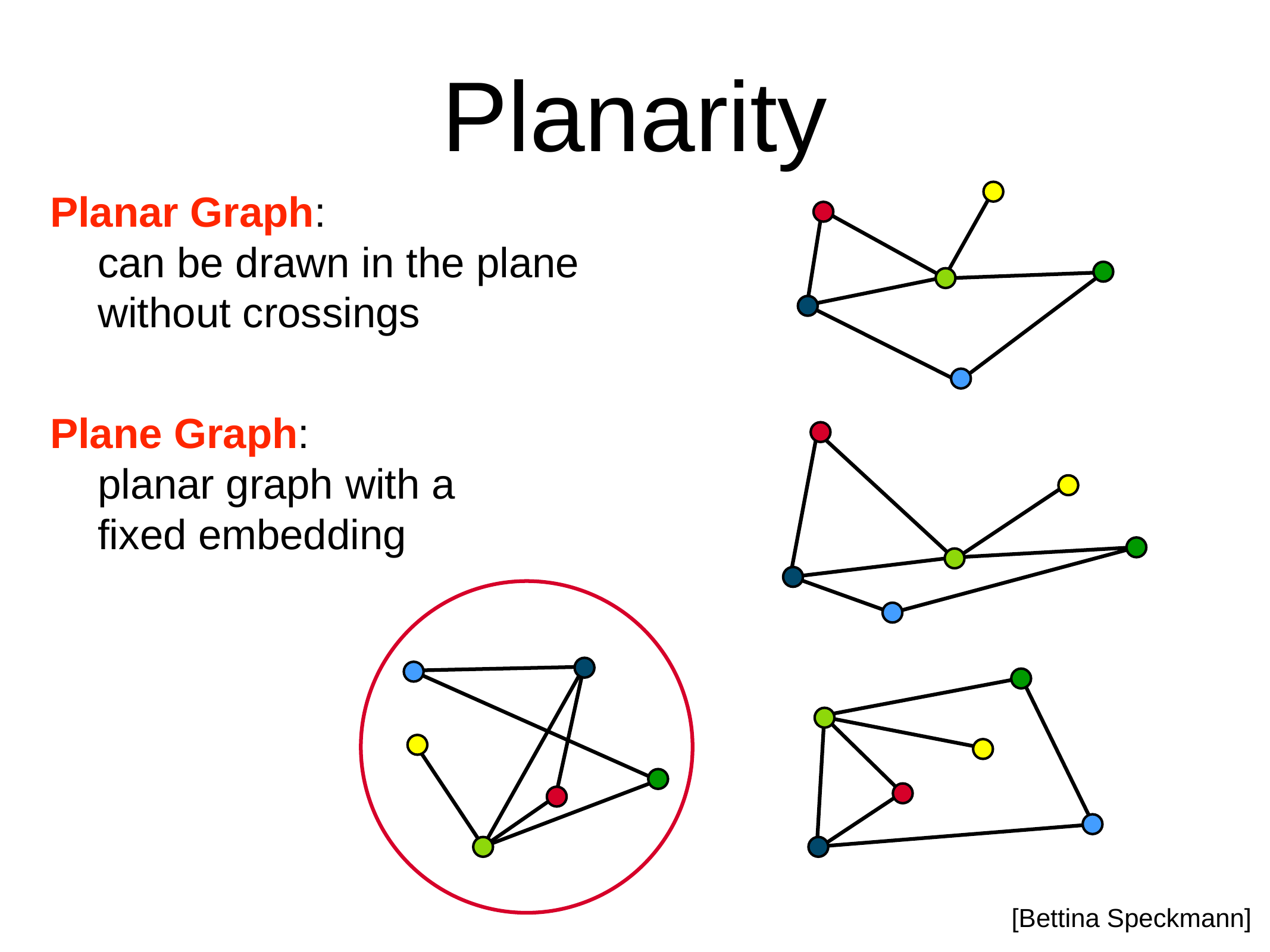

# Planarity
Planar Graph:
can be drawn in the plane without crossings

Plane Graph:
planar graph with a
fixed embedding

4
[Bettina Speckmann]